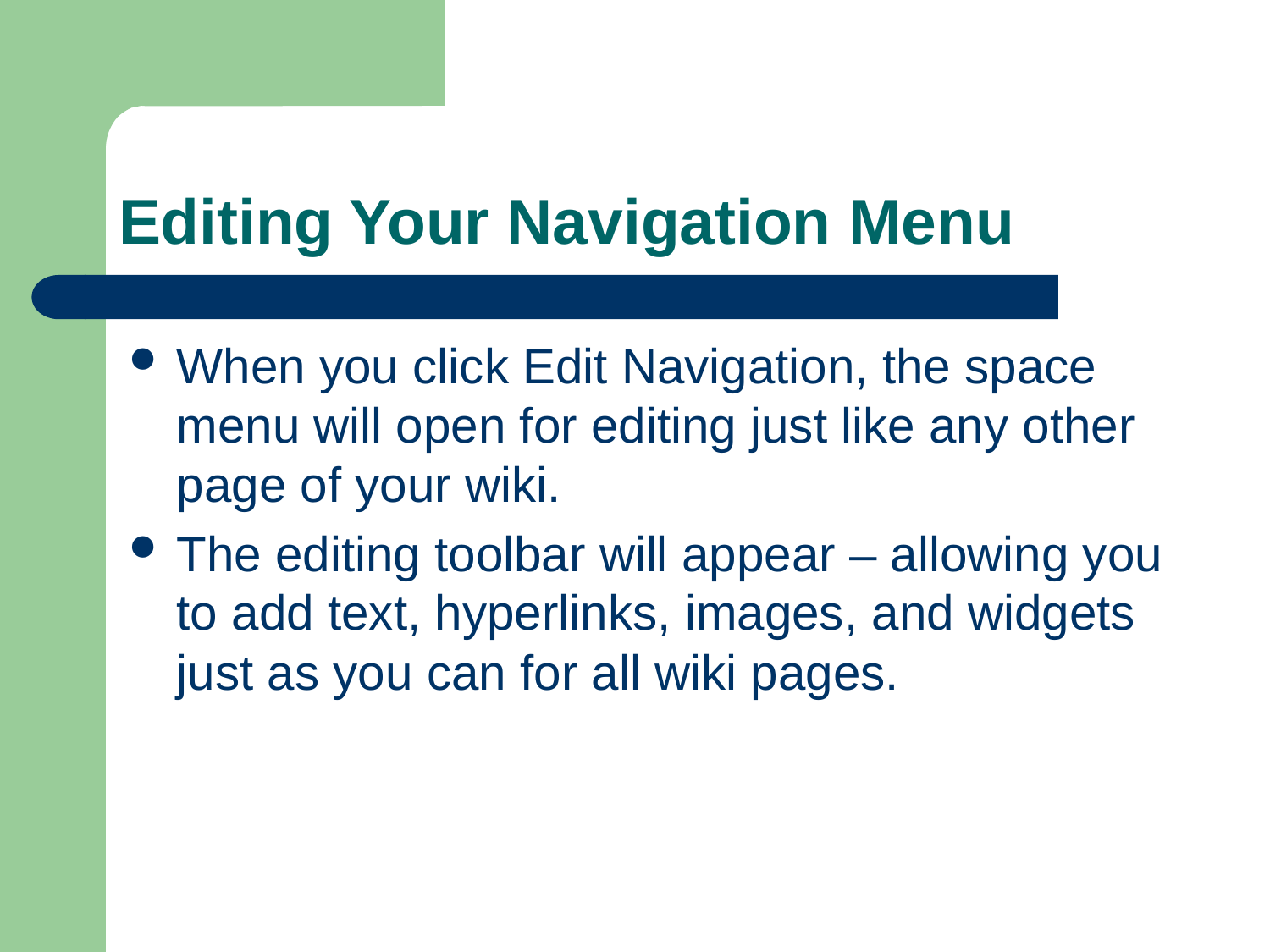

# Editing Your Navigation Menu
When you click Edit Navigation, the space menu will open for editing just like any other page of your wiki.
The editing toolbar will appear – allowing you to add text, hyperlinks, images, and widgets just as you can for all wiki pages.